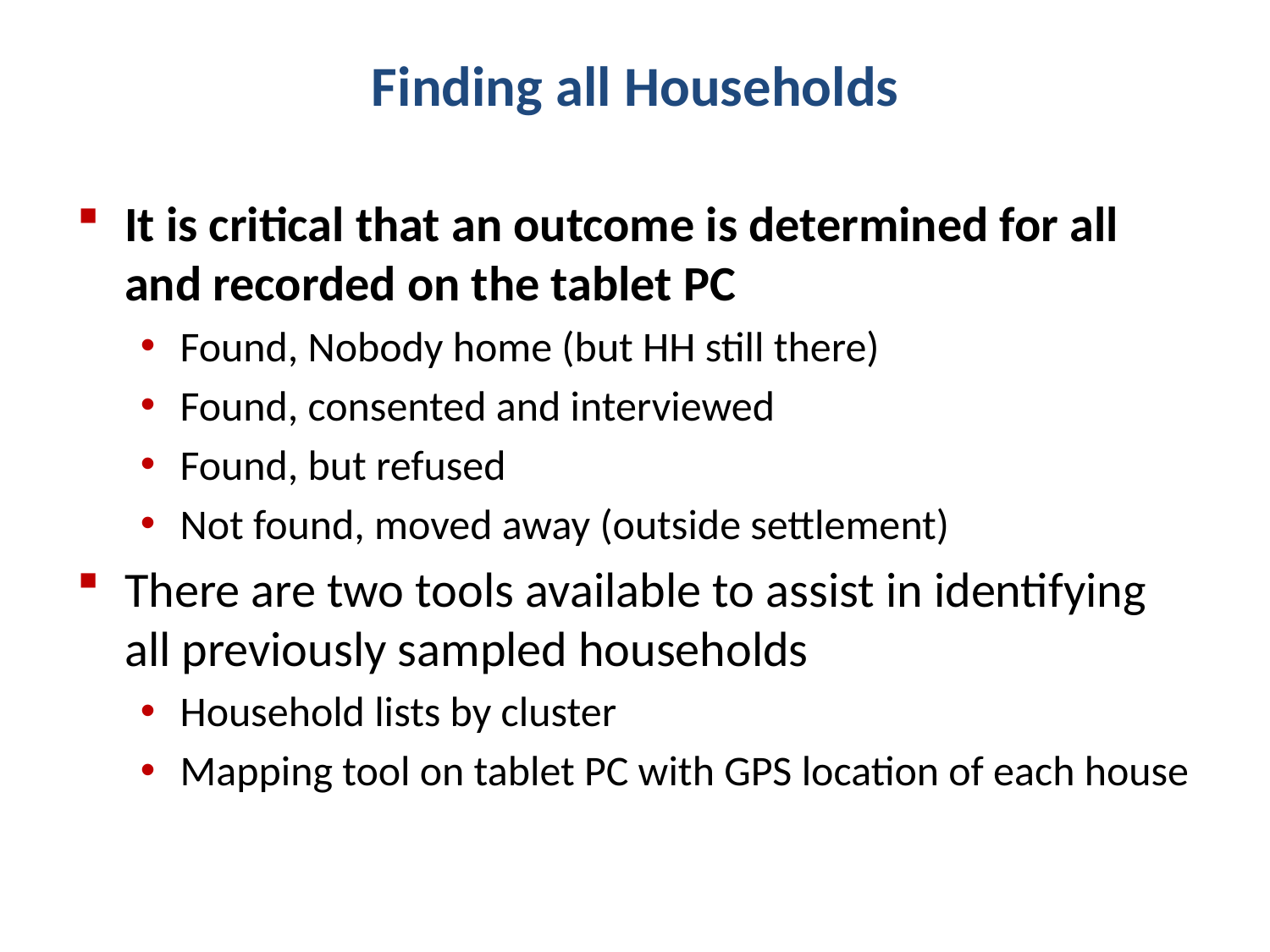

Finding all Households
It is critical that an outcome is determined for all and recorded on the tablet PC
Found, Nobody home (but HH still there)
Found, consented and interviewed
Found, but refused
Not found, moved away (outside settlement)
There are two tools available to assist in identifying all previously sampled households
Household lists by cluster
Mapping tool on tablet PC with GPS location of each house